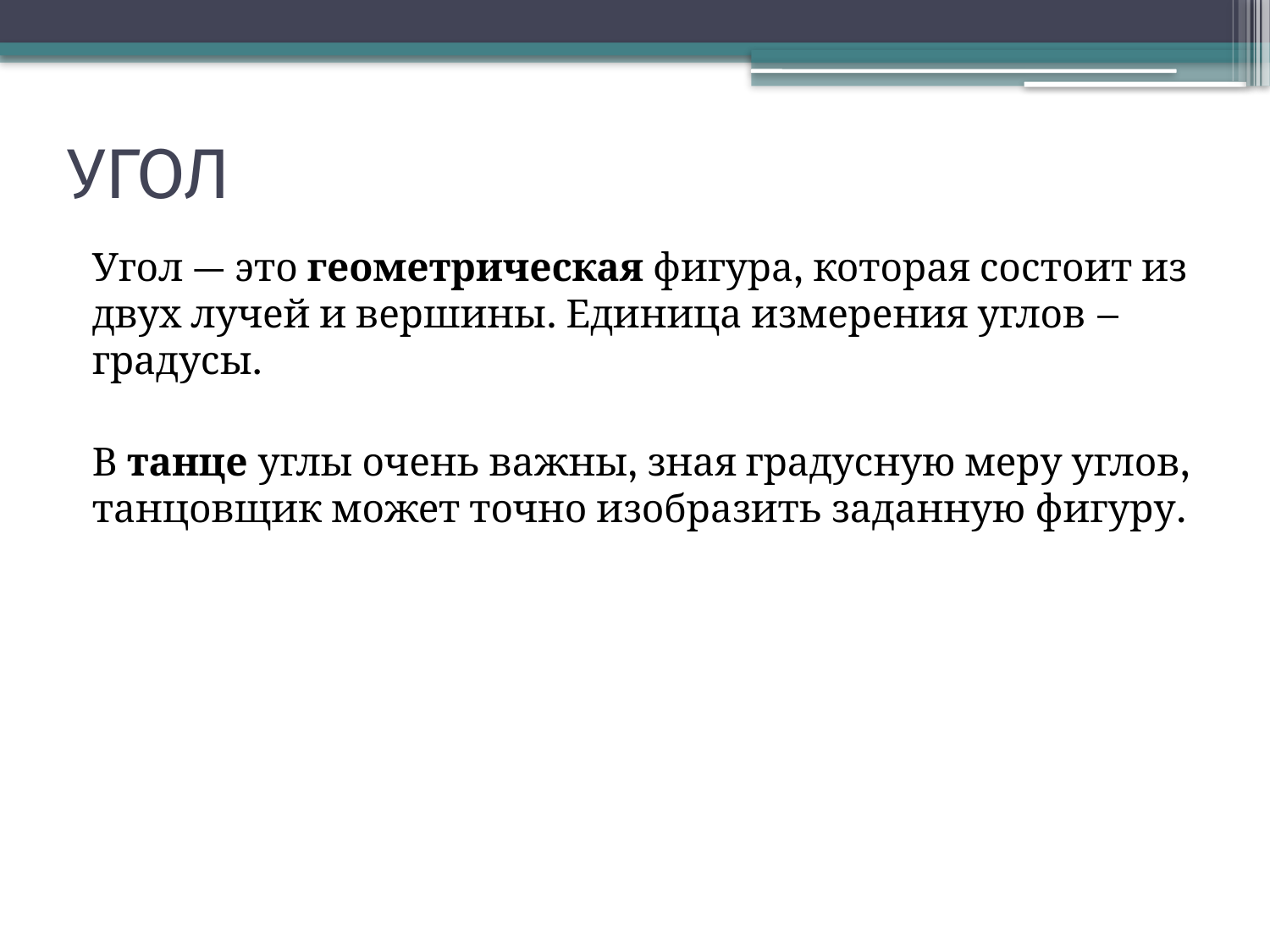

# УГОЛ
Угол — это геометрическая фигура, которая состоит из двух лучей и вершины. Единица измерения углов – градусы.

В танце углы очень важны, зная градусную меру углов, танцовщик может точно изобразить заданную фигуру.